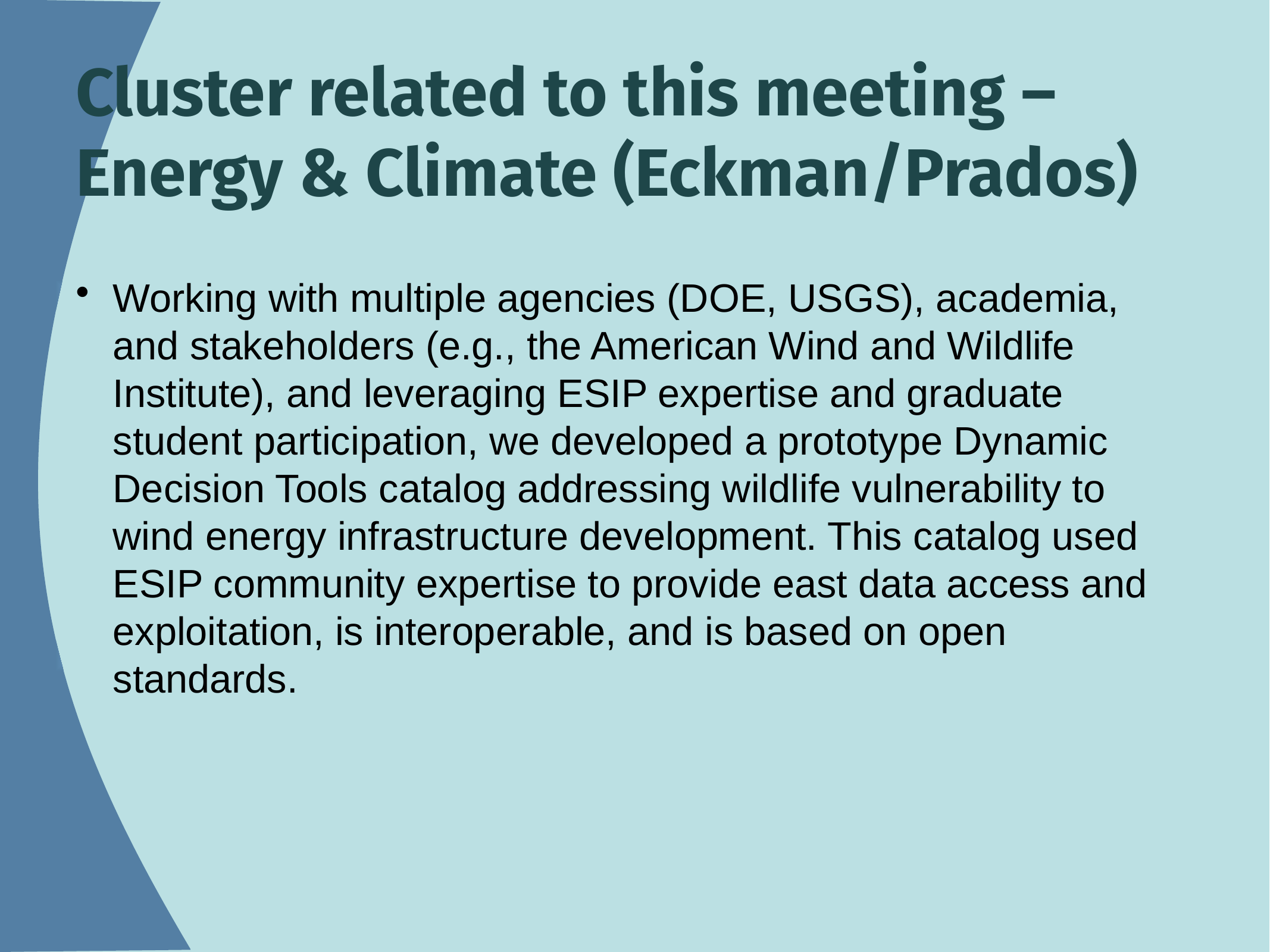

# Cluster related to this meeting – Energy & Climate (Eckman/Prados)
Working with multiple agencies (DOE, USGS), academia, and stakeholders (e.g., the American Wind and Wildlife Institute), and leveraging ESIP expertise and graduate student participation, we developed a prototype Dynamic Decision Tools catalog addressing wildlife vulnerability to wind energy infrastructure development. This catalog used ESIP community expertise to provide east data access and exploitation, is interoperable, and is based on open standards.